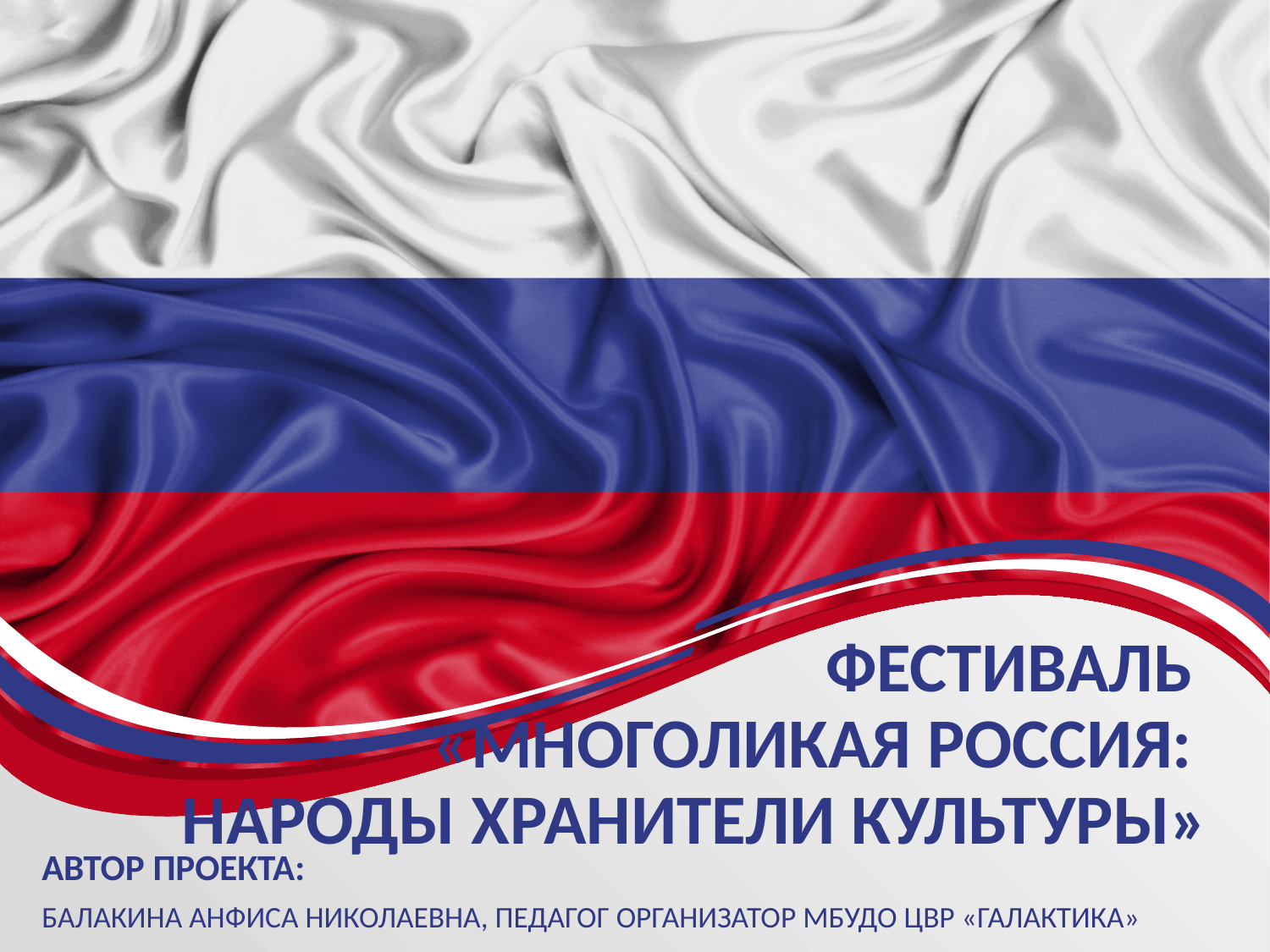

# Фестиваль «Многоликая Россия: народы хранители культуры»
Автор проекта:
Балакина Анфиса Николаевна, педагог организатор МБУДО ЦВР «Галактика»